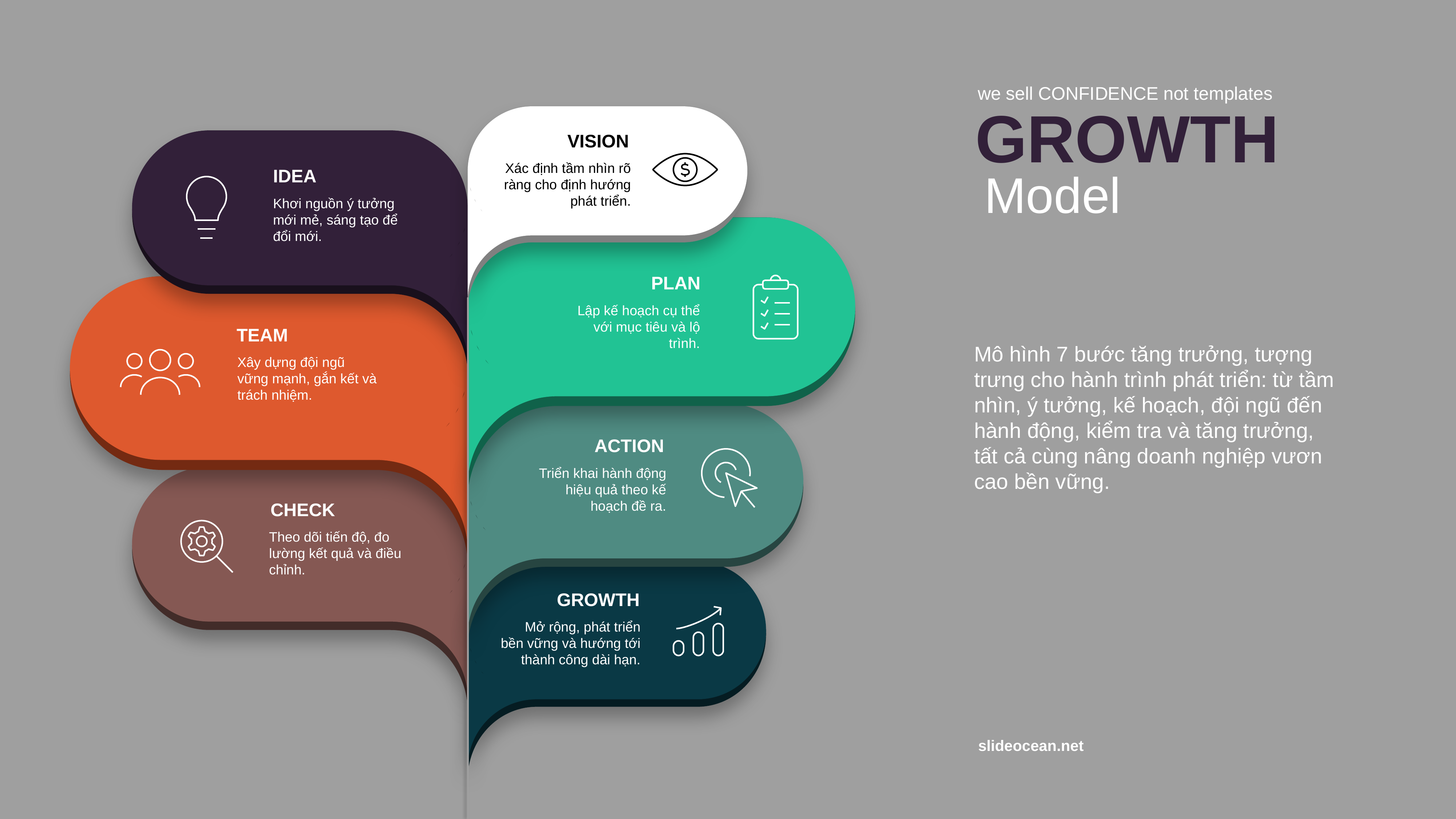

we sell CONFIDENCE not templates
GROWTH

VISION

Xác định tầm nhìn rõ ràng cho định hướng phát triển.
Model
IDEA

Khơi nguồn ý tưởng mới mẻ, sáng tạo để đổi mới.

PLAN

Lập kế hoạch cụ thể với mục tiêu và lộ trình.
TEAM
Mô hình 7 bước tăng trưởng, tượng trưng cho hành trình phát triển: từ tầm nhìn, ý tưởng, kế hoạch, đội ngũ đến hành động, kiểm tra và tăng trưởng, tất cả cùng nâng doanh nghiệp vươn cao bền vững.

Xây dựng đội ngũ vững mạnh, gắn kết và trách nhiệm.

ACTION

Triển khai hành động hiệu quả theo kế hoạch đề ra.

CHECK

Theo dõi tiến độ, đo lường kết quả và điều chỉnh.

GROWTH

Mở rộng, phát triển bền vững và hướng tới thành công dài hạn.
slideocean.net